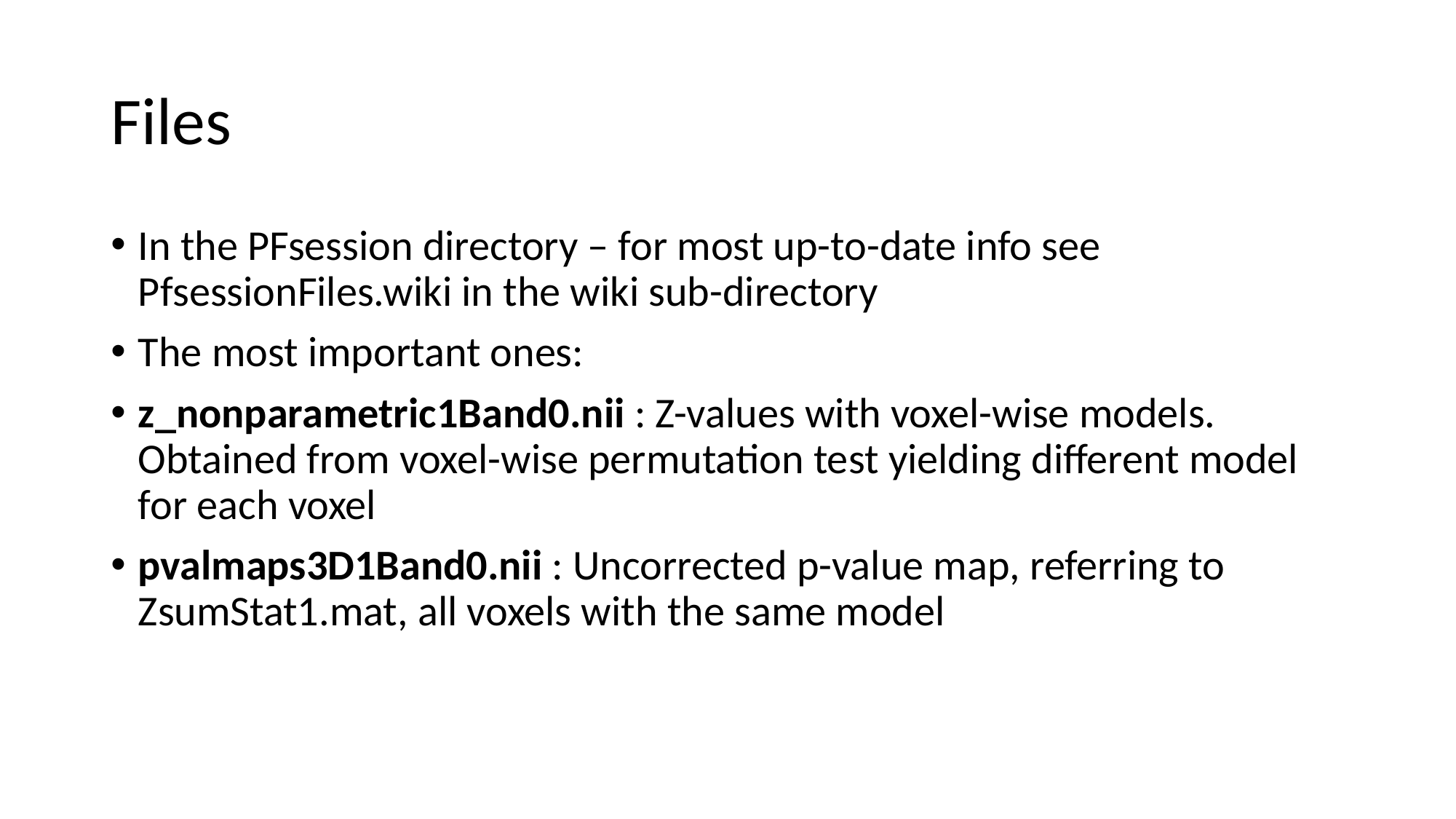

# Files
In the PFsession directory – for most up-to-date info see PfsessionFiles.wiki in the wiki sub-directory
The most important ones:
z_nonparametric1Band0.nii : Z-values with voxel-wise models. Obtained from voxel-wise permutation test yielding different model for each voxel
pvalmaps3D1Band0.nii : Uncorrected p-value map, referring to ZsumStat1.mat, all voxels with the same model